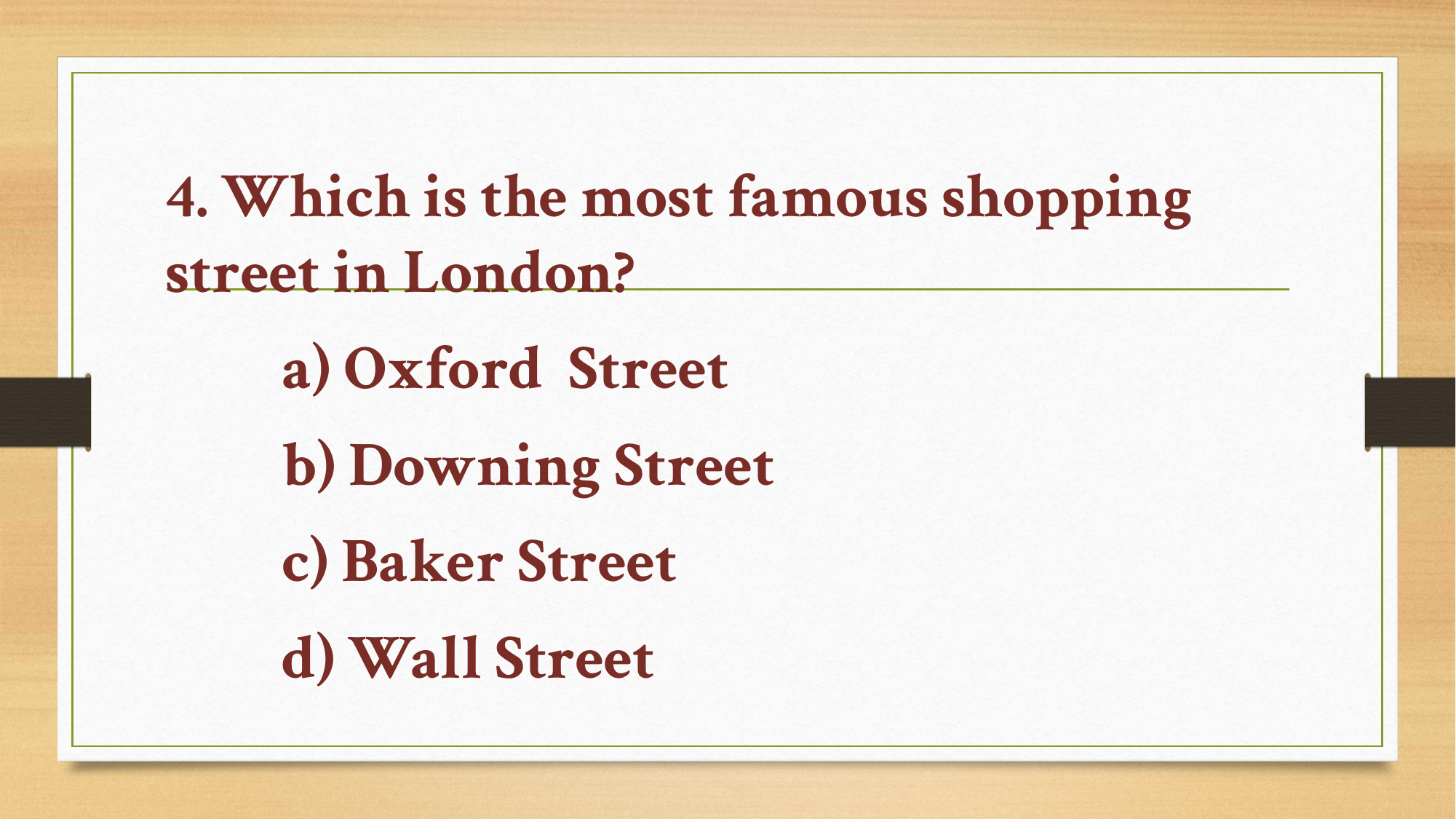

#
4. Which is the most famous shopping street in London?
         a) Oxford  Street
         b) Downing Street
         c) Baker Street
         d) Wall Street